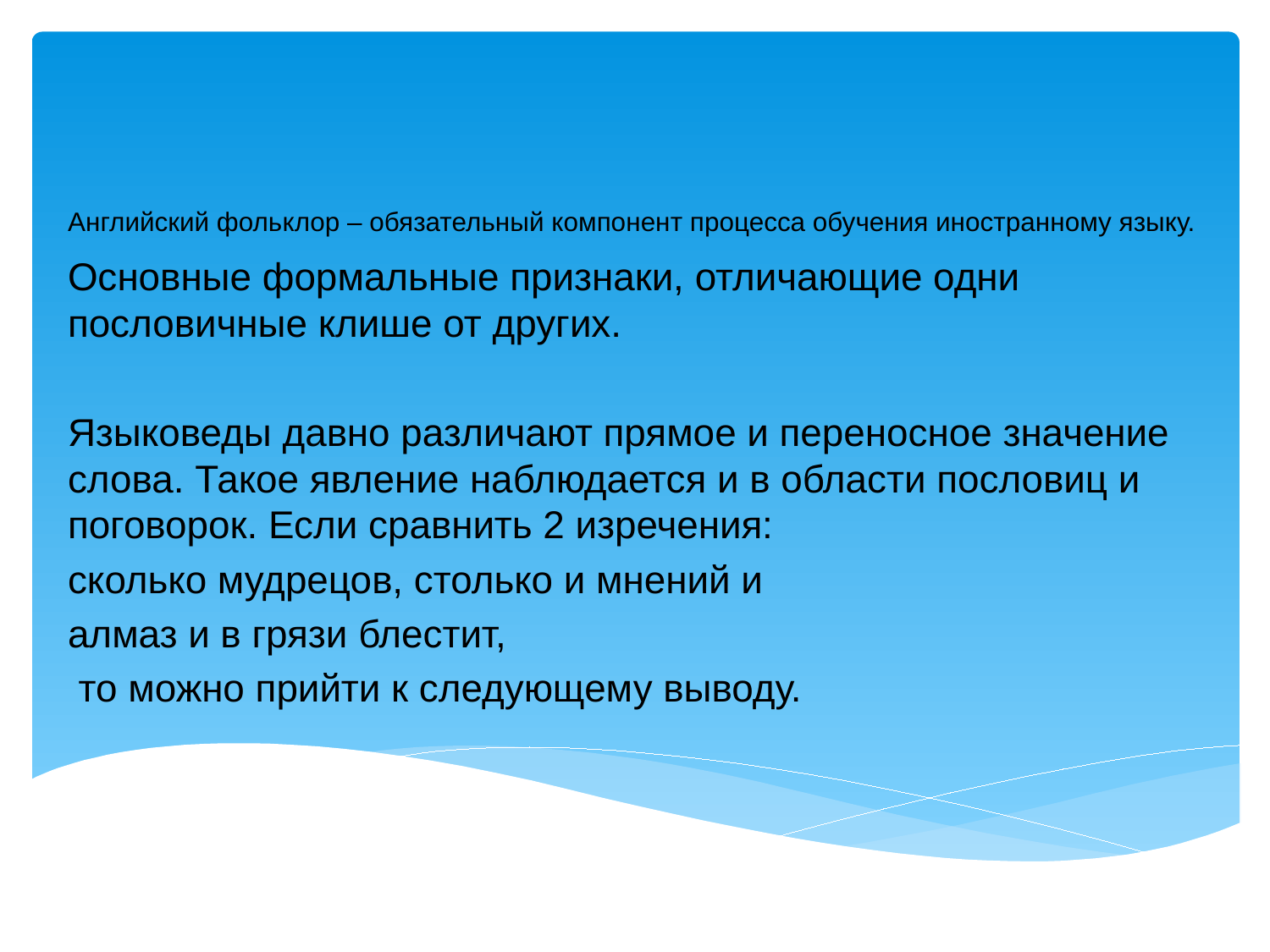

# Английский фольклор – обязательный компонент процесса обучения иностранному языку.
Основные формальные признаки, отличающие одни пословичные клише от других.

Языковеды давно различают прямое и переносное значение слова. Такое явление наблюдается и в области пословиц и поговорок. Если сравнить 2 изречения:
сколько мудрецов, столько и мнений и
алмаз и в грязи блестит,
 то можно прийти к следующему выводу.